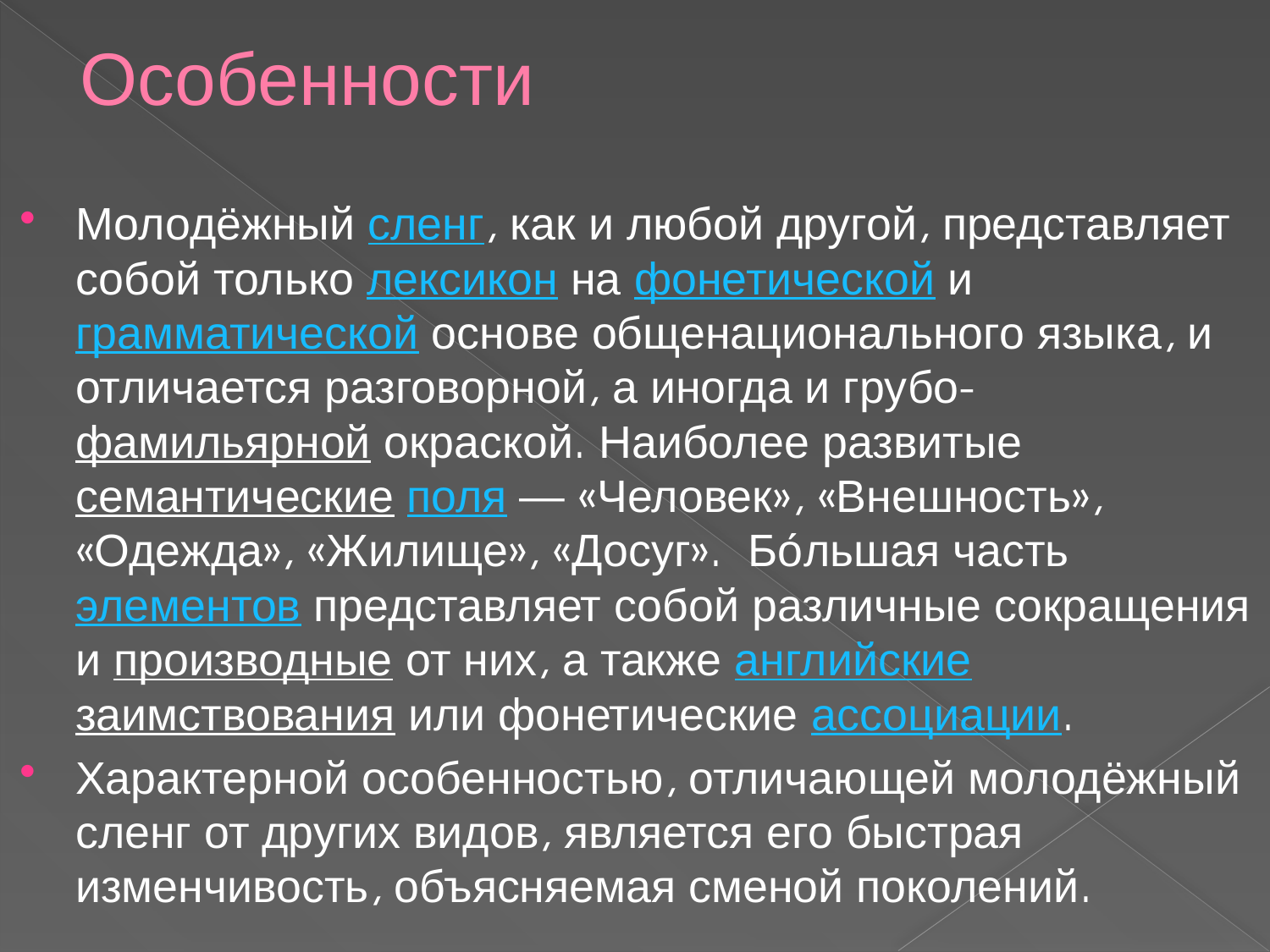

# Особенности
Молодёжный сленг, как и любой другой, представляет собой только лексикон на фонетической и грамматической основе общенационального языка, и отличается разговорной, а иногда и грубо-фамильярной окраской. Наиболее развитые семантические поля — «Человек», «Внешность», «Одежда», «Жилище», «Досуг».  Бо́льшая часть элементов представляет собой различные сокращения и производные от них, а также английские заимствования или фонетические ассоциации.
Характерной особенностью, отличающей молодёжный сленг от других видов, является его быстрая изменчивость, объясняемая сменой поколений.